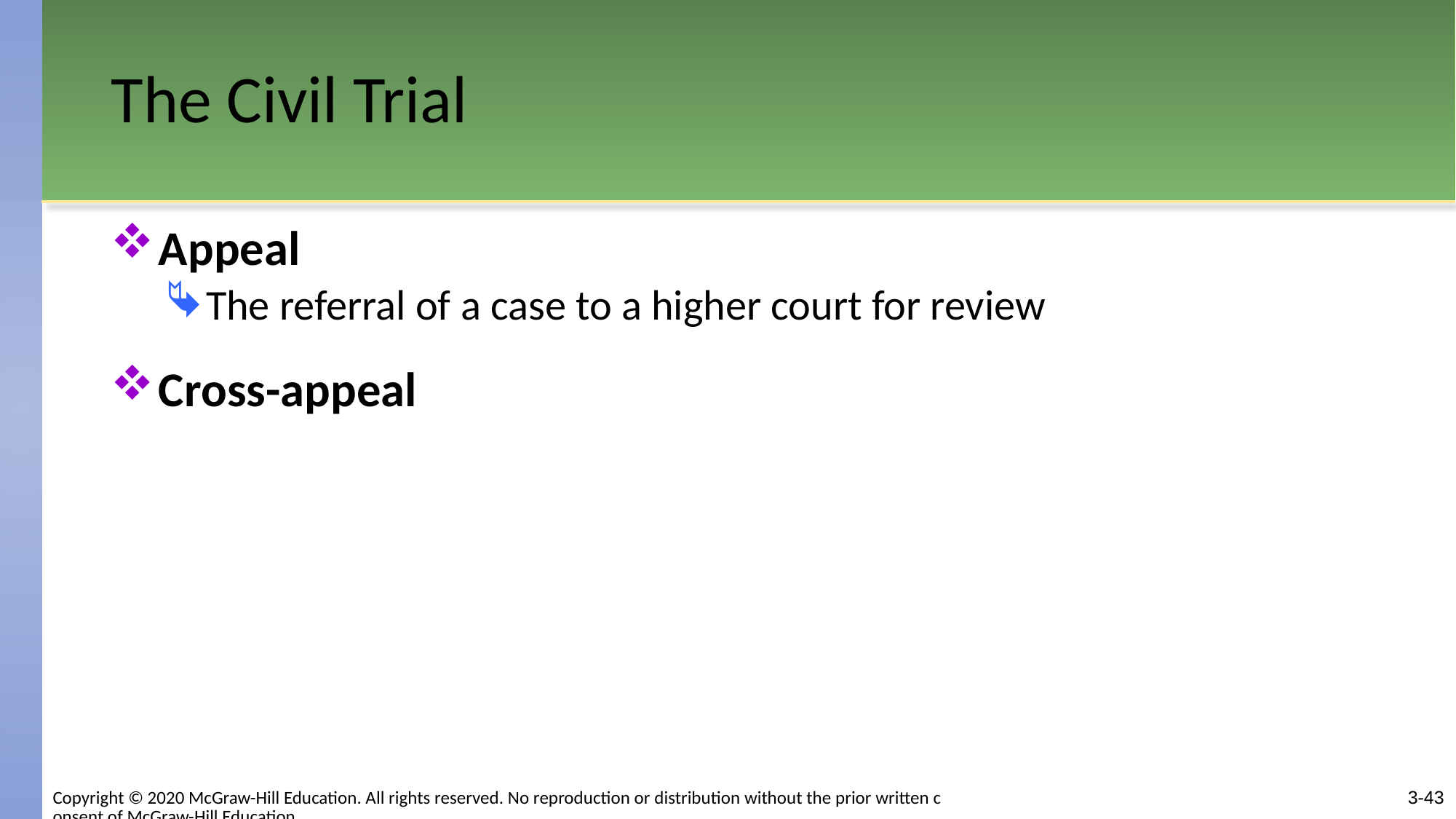

# The Civil Trial
Appeal
The referral of a case to a higher court for review

Cross-appeal

3-43
Copyright © 2020 McGraw-Hill Education. All rights reserved. No reproduction or distribution without the prior written consent of McGraw-Hill Education.